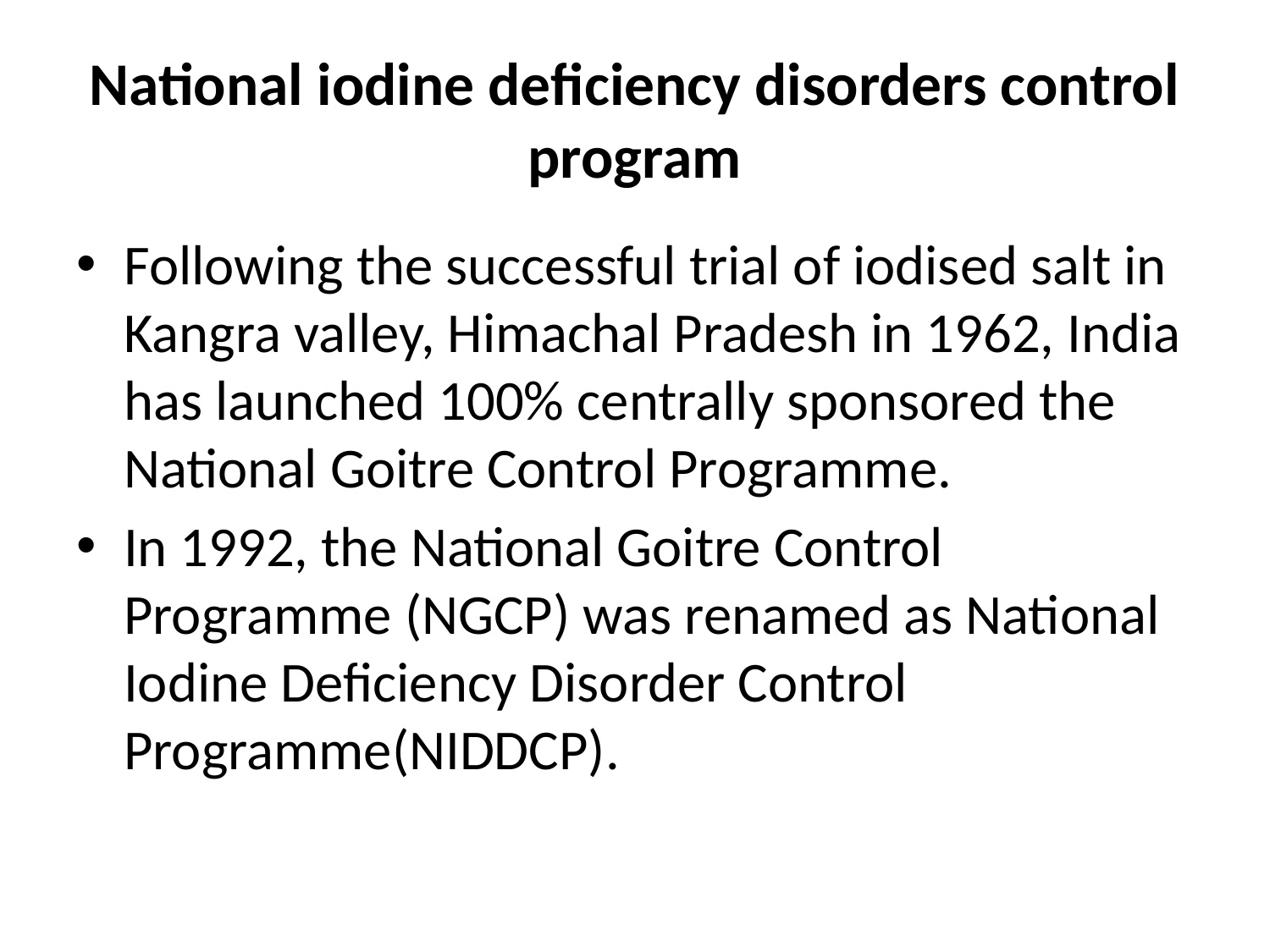

# National iodine deficiency disorders control program
Following the successful trial of iodised salt in Kangra valley, Himachal Pradesh in 1962, India has launched 100% centrally sponsored the National Goitre Control Programme.
In 1992, the National Goitre Control Programme (NGCP) was renamed as National Iodine Deficiency Disorder Control Programme(NIDDCP).